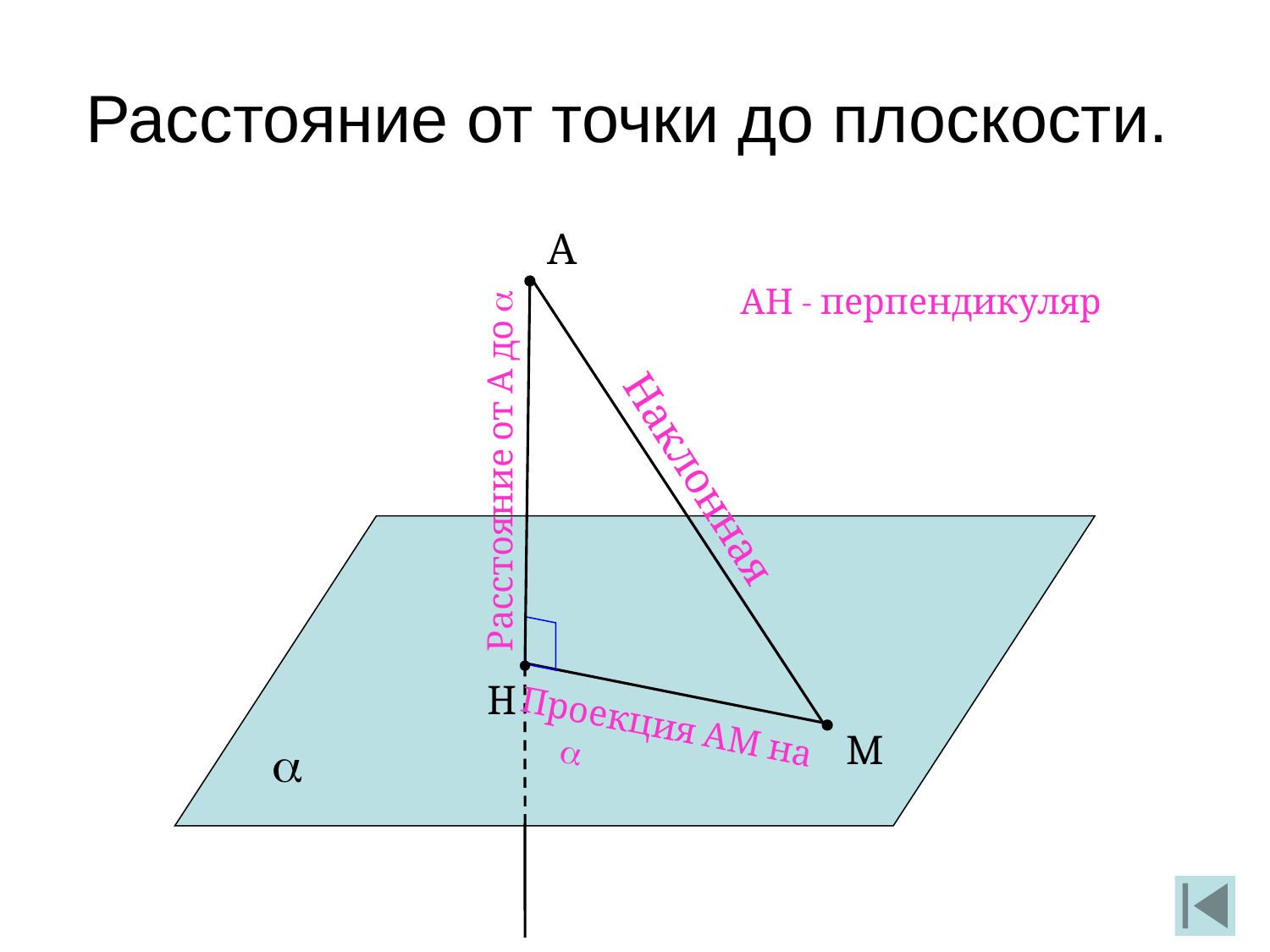

Расстояние от точки до плоскости.
А
АН - перпендикуляр

Расстояние от А до α
Наклонная

α

H

Проекция АМ на α
M